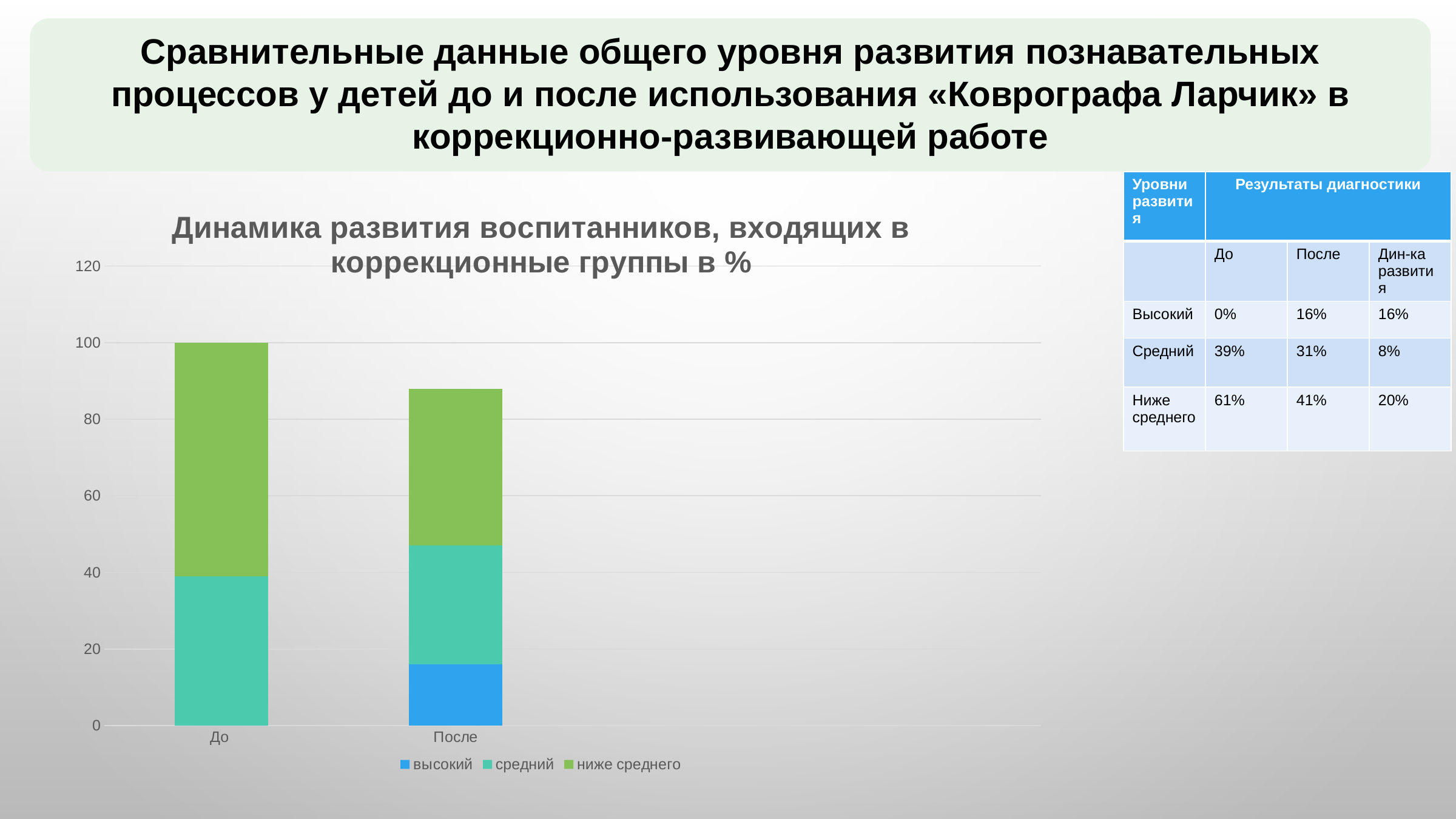

Сравнительные данные общего уровня развития познавательных процессов у детей до и после использования «Коврографа Ларчик» в коррекционно-развивающей работе

| Уровни развития | Результаты диагностики |  |  |
| --- | --- | --- | --- |
|  | До | После | Дин-ка развития |
| Высокий | 0% | 16% | 16% |
| Средний | 39% | 31% | 8% |
| Ниже среднего | 61% | 41% | 20% |

### Chart: Динамика развития воспитанников, входящих в коррекционные группы в %

| Category | высокий | средний | ниже среднего |
|---|---|---|---|
| До  | 0.0 | 39.0 | 61.0 |
| После | 16.0 | 31.0 | 41.0 |